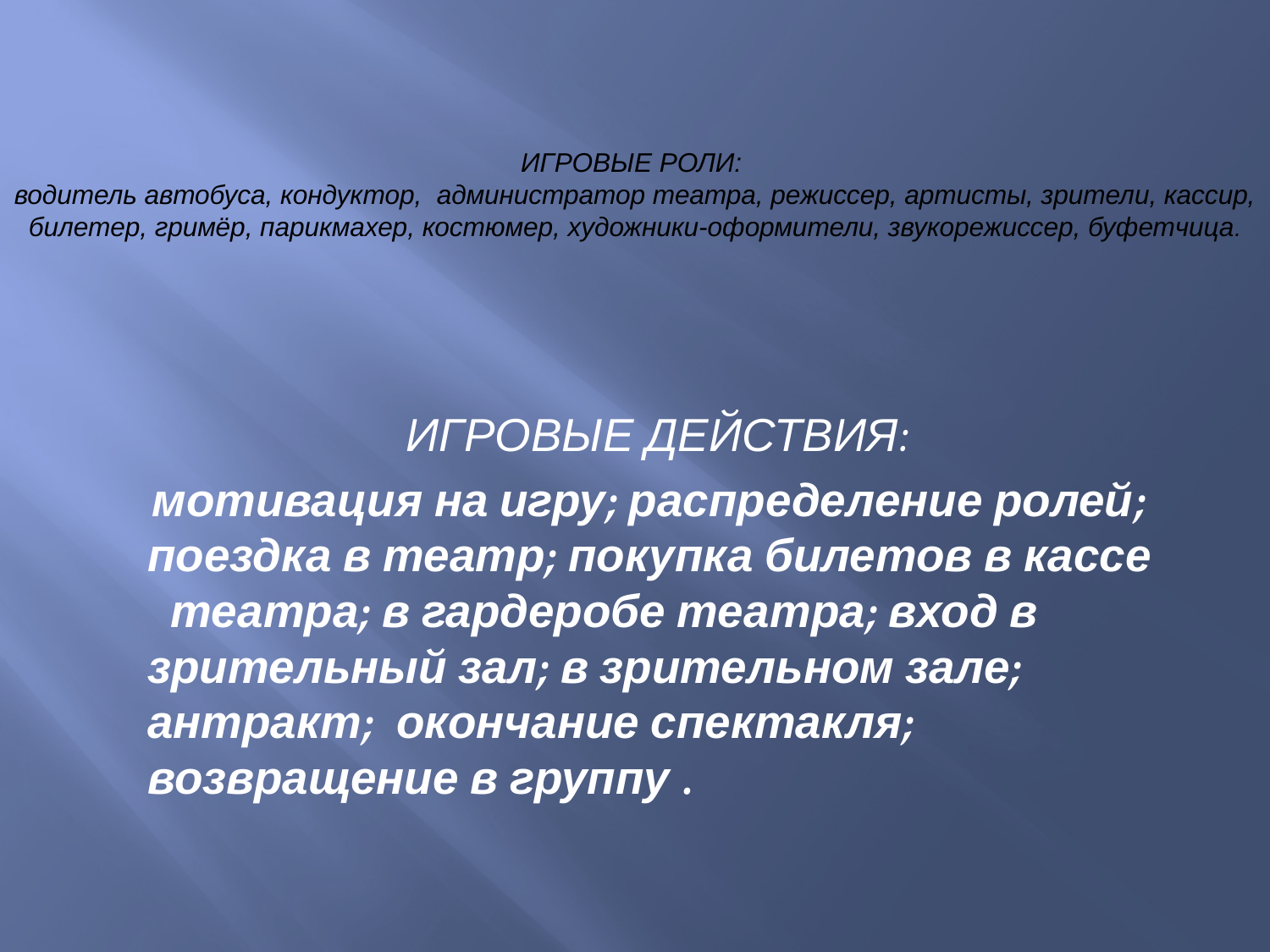

# ИГРОВЫЕ РОЛИ: водитель автобуса, кондуктор,  администратор театра, режиссер, артисты, зрители, кассир, билетер, гримёр, парикмахер, костюмер, художники-оформители, звукорежиссер, буфетчица.

                                  ИГРОВЫЕ ДЕЙСТВИЯ:
     мотивация на игру; распределение ролей; поездка в театр; покупка билетов в кассе      театра; в гардеробе театра; вход в      зрительный зал; в зрительном зале; антракт;  окончание спектакля; возвращение в группу .